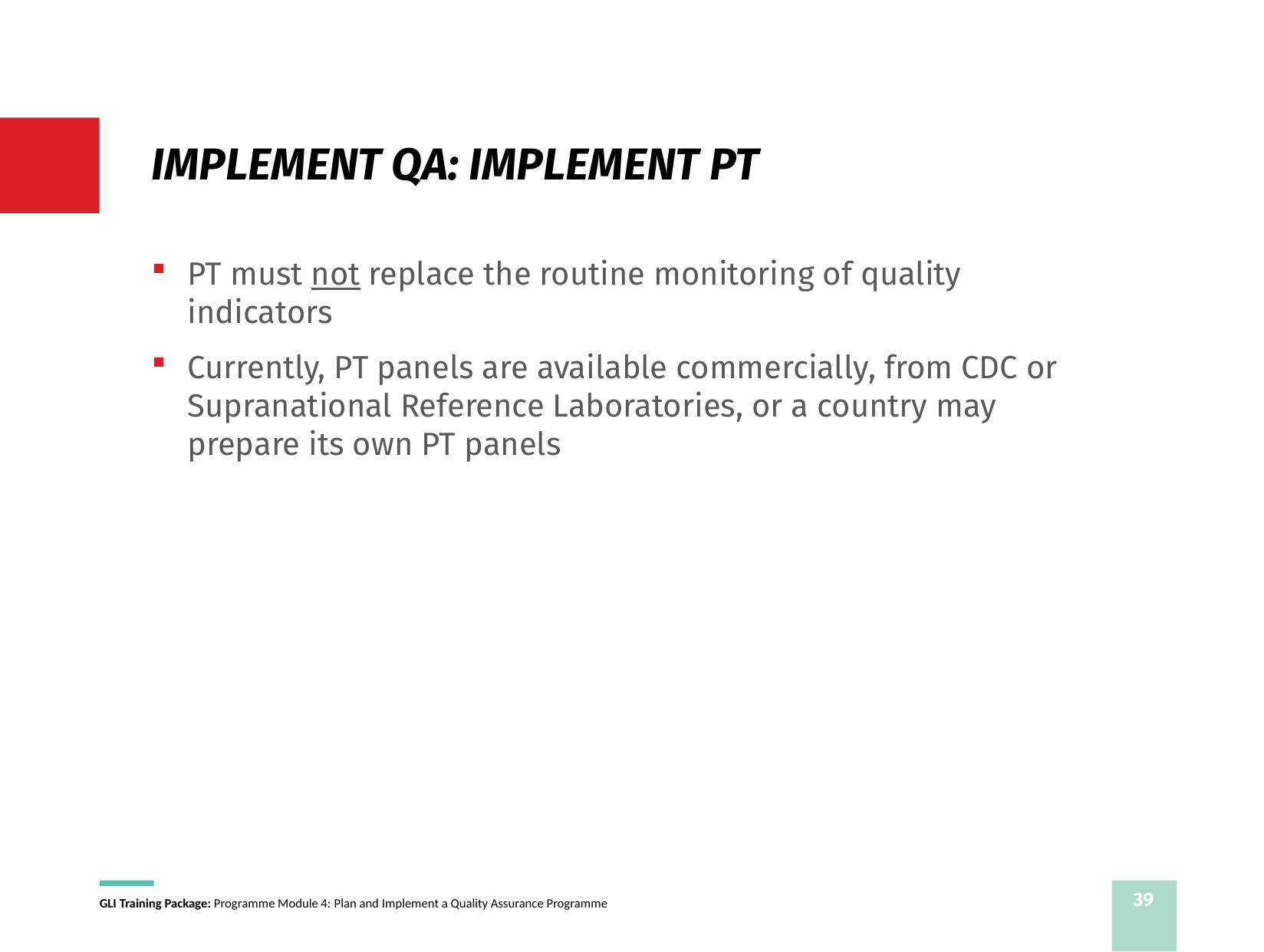

# IMPLEMENT QA: IMPLEMENT PT
PT must not replace the routine monitoring of quality indicators
Currently, PT panels are available commercially, from CDC or Supranational Reference Laboratories, or a country may prepare its own PT panels